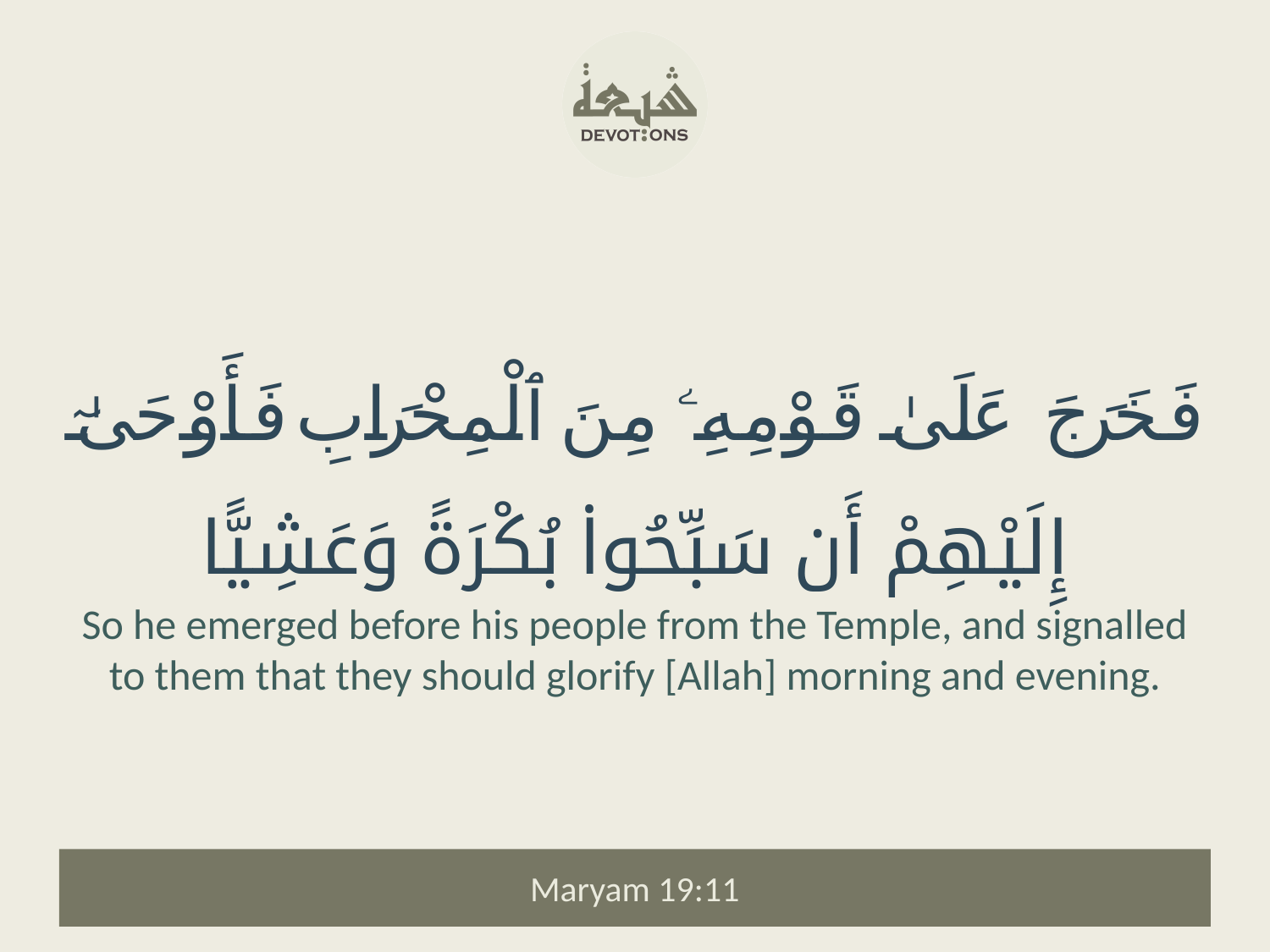

فَخَرَجَ عَلَىٰ قَوْمِهِۦ مِنَ ٱلْمِحْرَابِ فَأَوْحَىٰٓ إِلَيْهِمْ أَن سَبِّحُوا۟ بُكْرَةً وَعَشِيًّا
So he emerged before his people from the Temple, and signalled to them that they should glorify [Allah] morning and evening.
Maryam 19:11